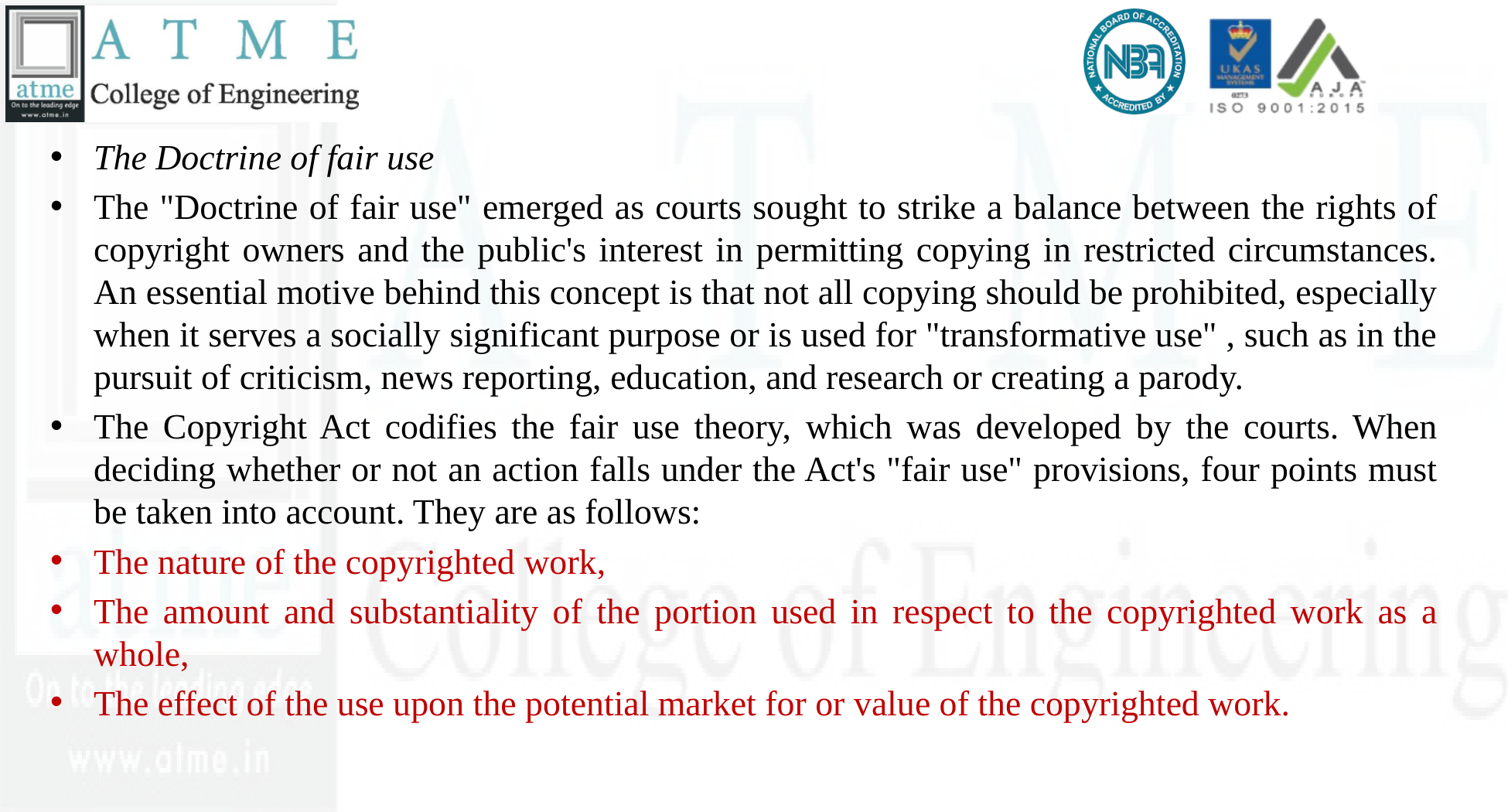

#
The Doctrine of fair use
The "Doctrine of fair use" emerged as courts sought to strike a balance between the rights of copyright owners and the public's interest in permitting copying in restricted circumstances. An essential motive behind this concept is that not all copying should be prohibited, especially when it serves a socially significant purpose or is used for "transformative use" , such as in the pursuit of criticism, news reporting, education, and research or creating a parody.
The Copyright Act codifies the fair use theory, which was developed by the courts. When deciding whether or not an action falls under the Act's "fair use" provisions, four points must be taken into account. They are as follows:
The nature of the copyrighted work,
The amount and substantiality of the portion used in respect to the copyrighted work as a whole,
The effect of the use upon the potential market for or value of the copyrighted work.